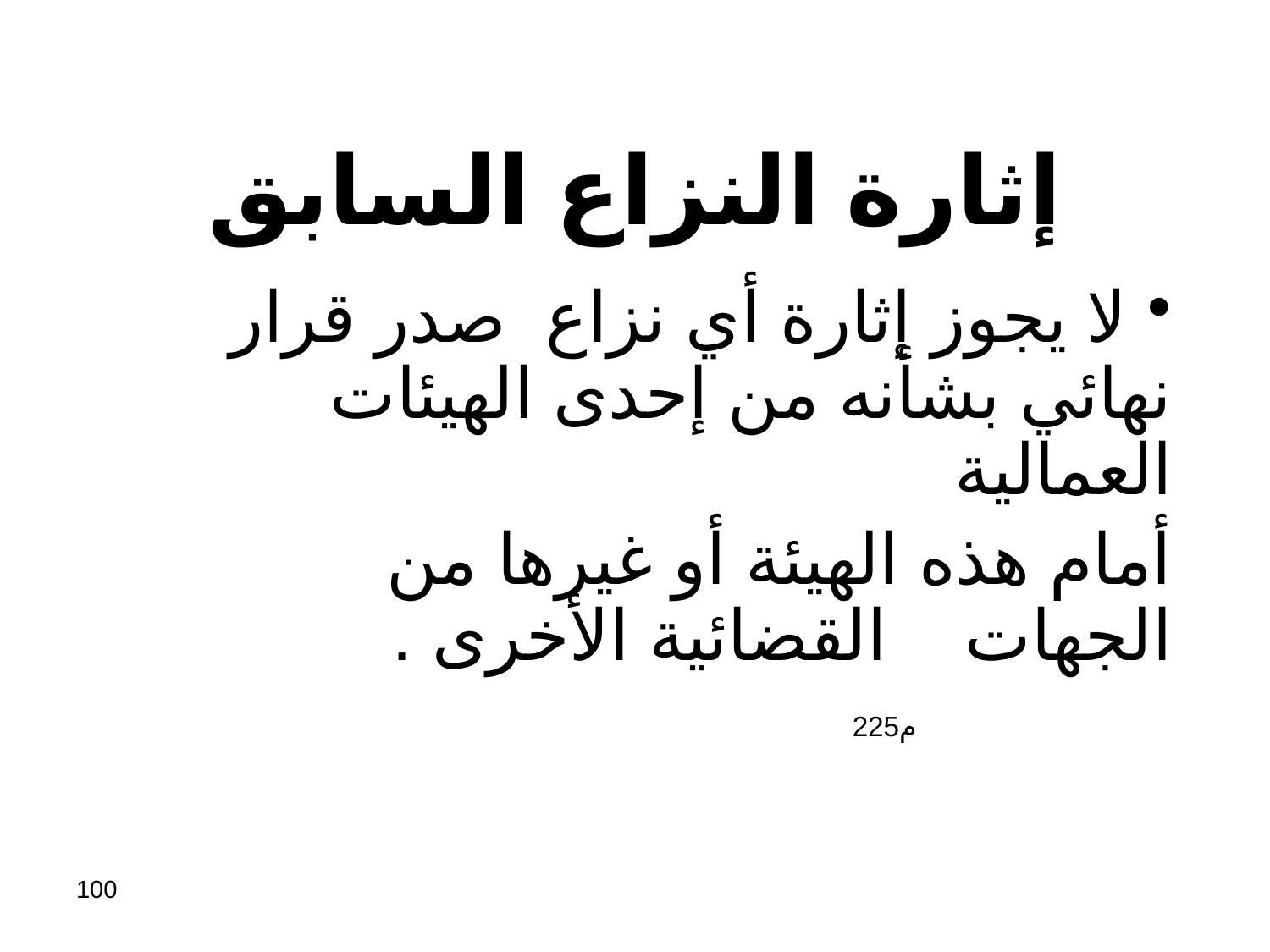

# إثارة النزاع السابق
 لا يجوز إثارة أي نزاع  صدر قرار نهائي بشأنه من إحدى الهيئات العمالية
أمام هذه الهيئة أو غيرها من الجهات    القضائية الأخرى .                       م225
100